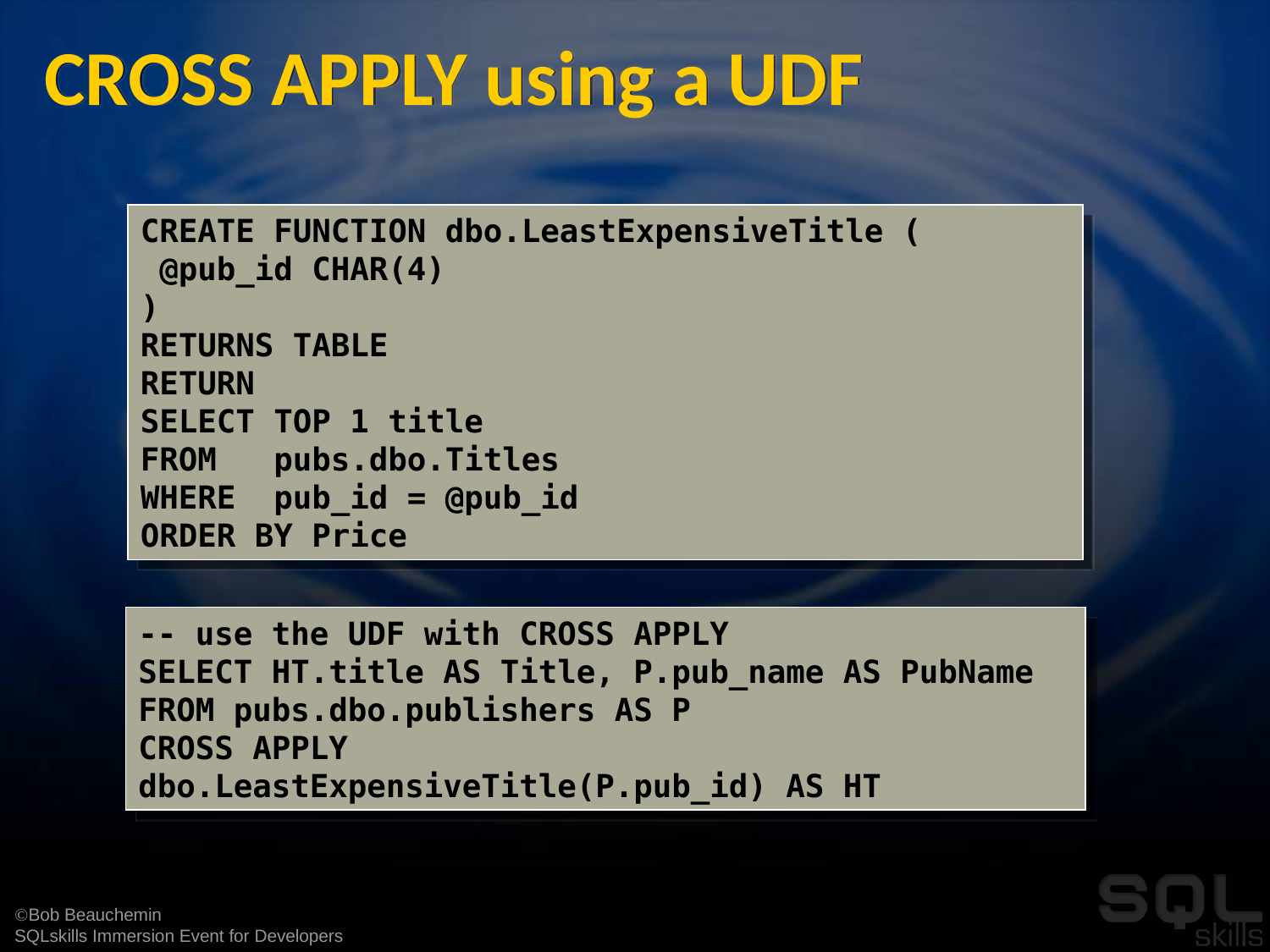

# CROSS APPLY using a UDF
CREATE FUNCTION dbo.LeastExpensiveTitle (
 @pub_id CHAR(4)
)
RETURNS TABLE
RETURN
SELECT TOP 1 title
FROM   pubs.dbo.Titles
WHERE  pub_id = @pub_id
ORDER BY Price
-- use the UDF with CROSS APPLY
SELECT HT.title AS Title, P.pub_name AS PubName
FROM pubs.dbo.publishers AS P
CROSS APPLY
dbo.LeastExpensiveTitle(P.pub_id) AS HT